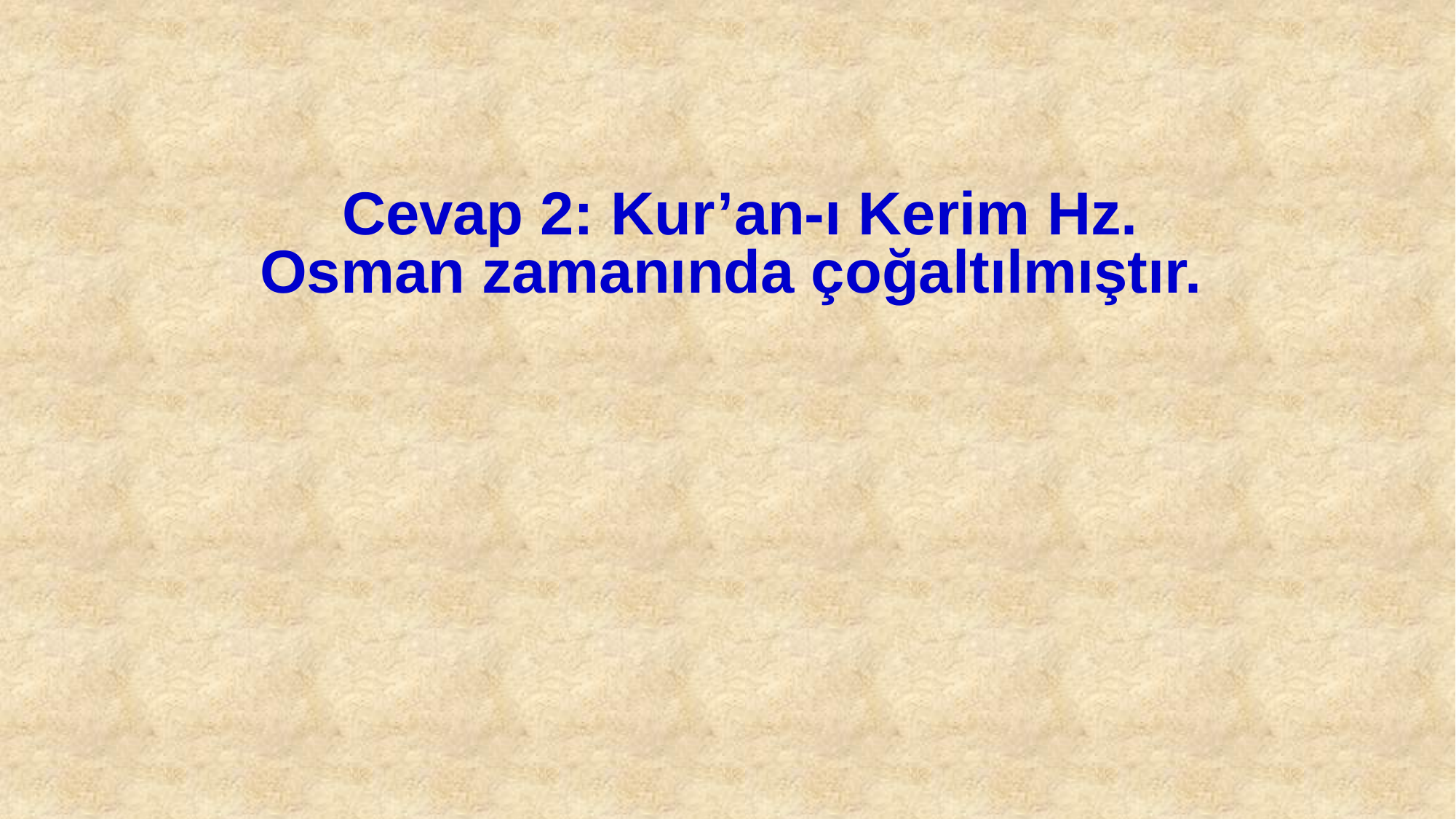

Cevap 2: Kur’an-ı Kerim Hz. Osman zamanında çoğaltılmıştır.